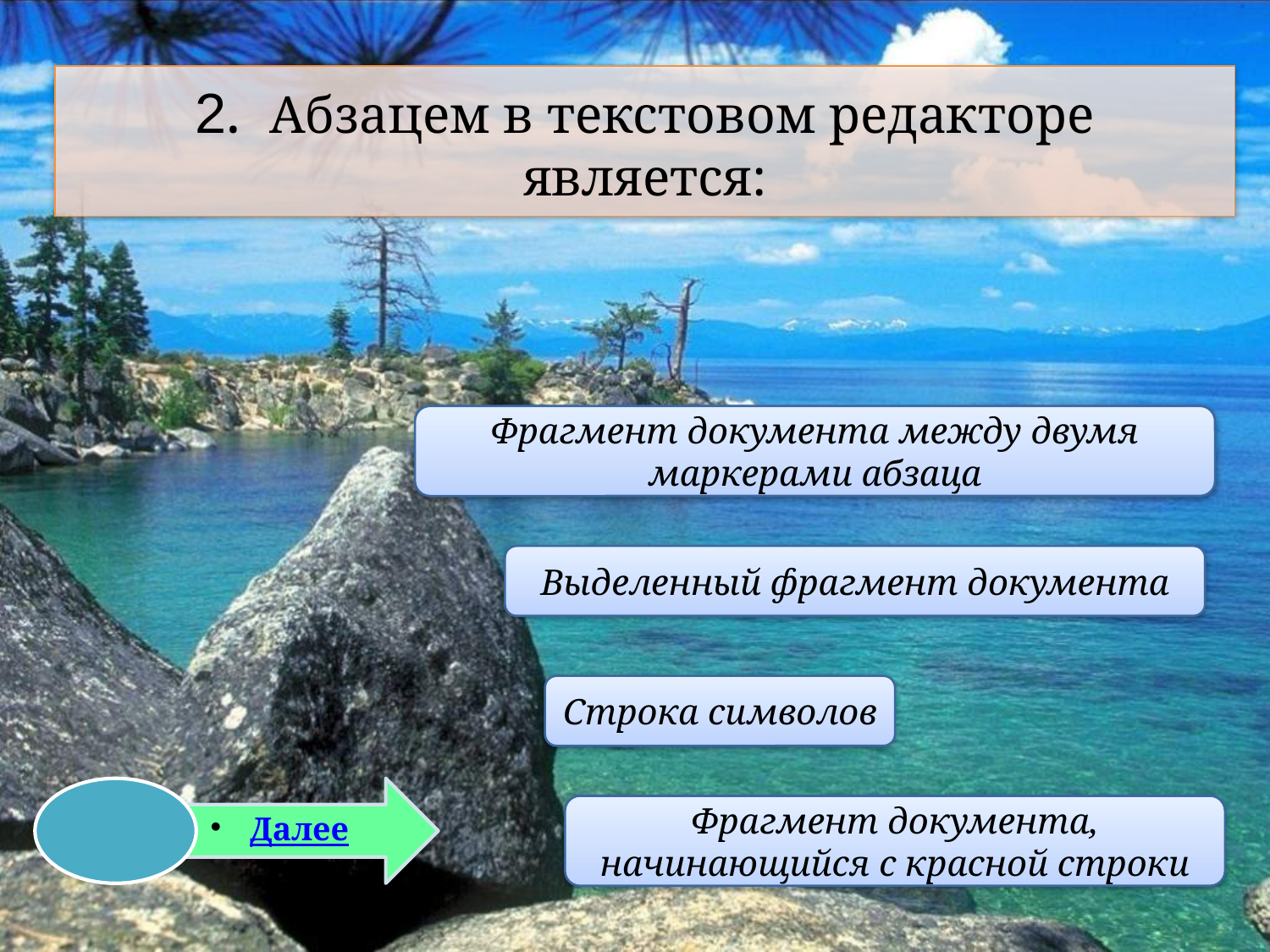

# 2.  Абзацем в текстовом редакторе является:
Фрагмент документа между двумя маркерами абзаца
Выделенный фрагмент документа
Строка символов
Далее
Фрагмент документа, начинающийся с красной строки